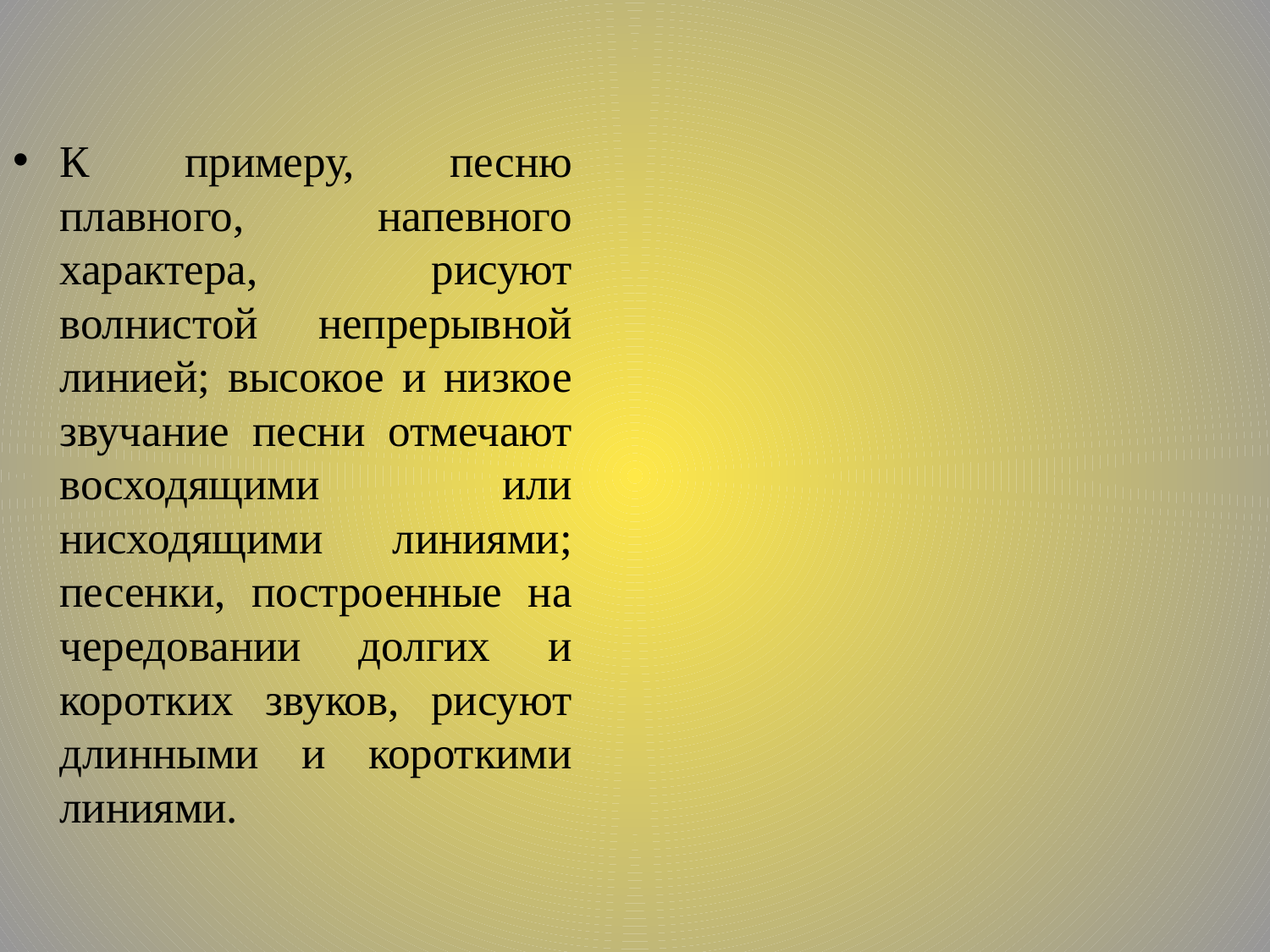

#
К примеру, песню плавного, напевного характера, рисуют волнистой непрерывной линией; высокое и низкое звучание песни отмечают восходящими или нисходящими линиями; песенки, построенные на чередовании долгих и коротких звуков, рисуют длинными и короткими линиями.